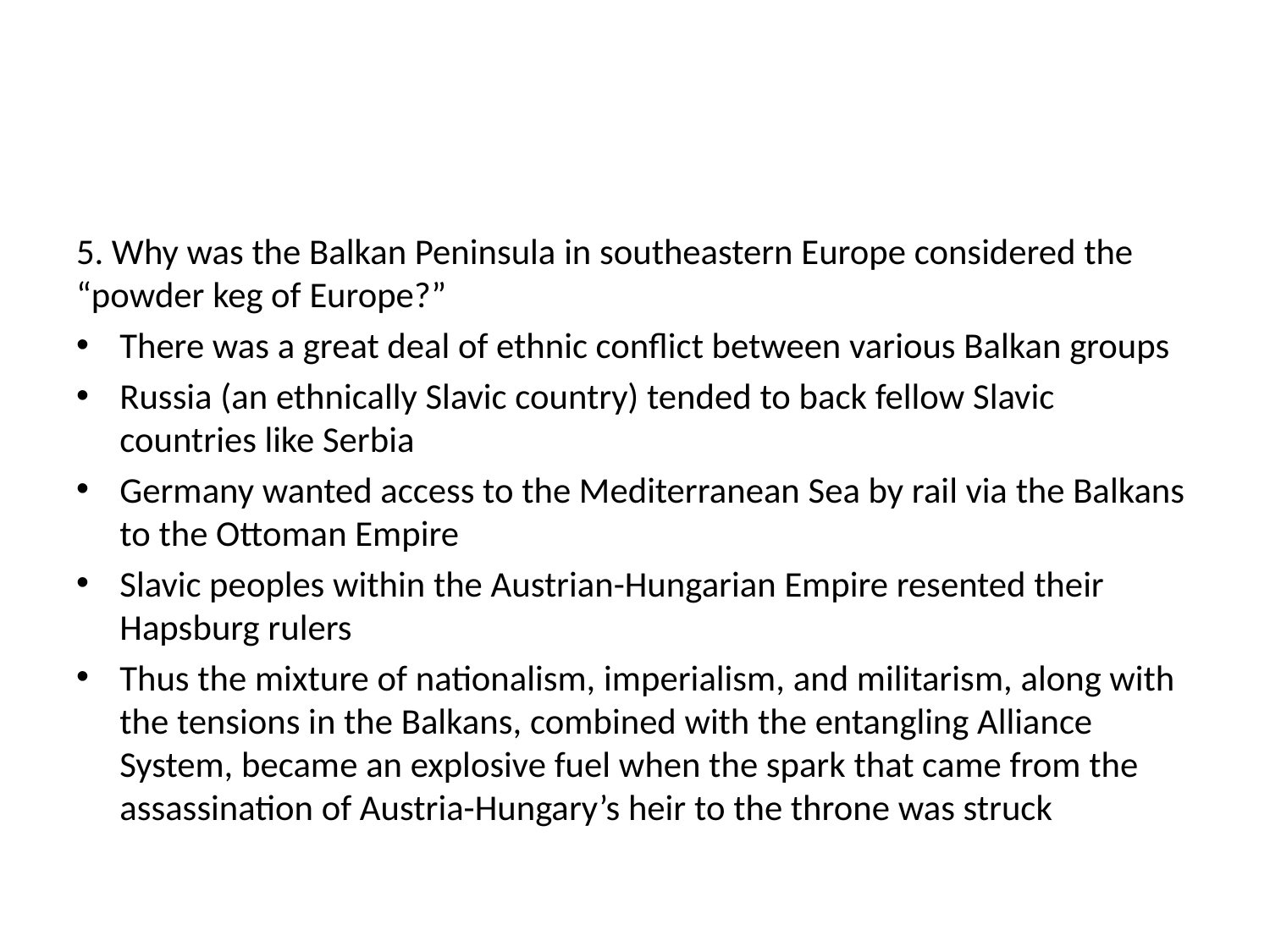

#
5. Why was the Balkan Peninsula in southeastern Europe considered the “powder keg of Europe?”
There was a great deal of ethnic conflict between various Balkan groups
Russia (an ethnically Slavic country) tended to back fellow Slavic countries like Serbia
Germany wanted access to the Mediterranean Sea by rail via the Balkans to the Ottoman Empire
Slavic peoples within the Austrian-Hungarian Empire resented their Hapsburg rulers
Thus the mixture of nationalism, imperialism, and militarism, along with the tensions in the Balkans, combined with the entangling Alliance System, became an explosive fuel when the spark that came from the assassination of Austria-Hungary’s heir to the throne was struck